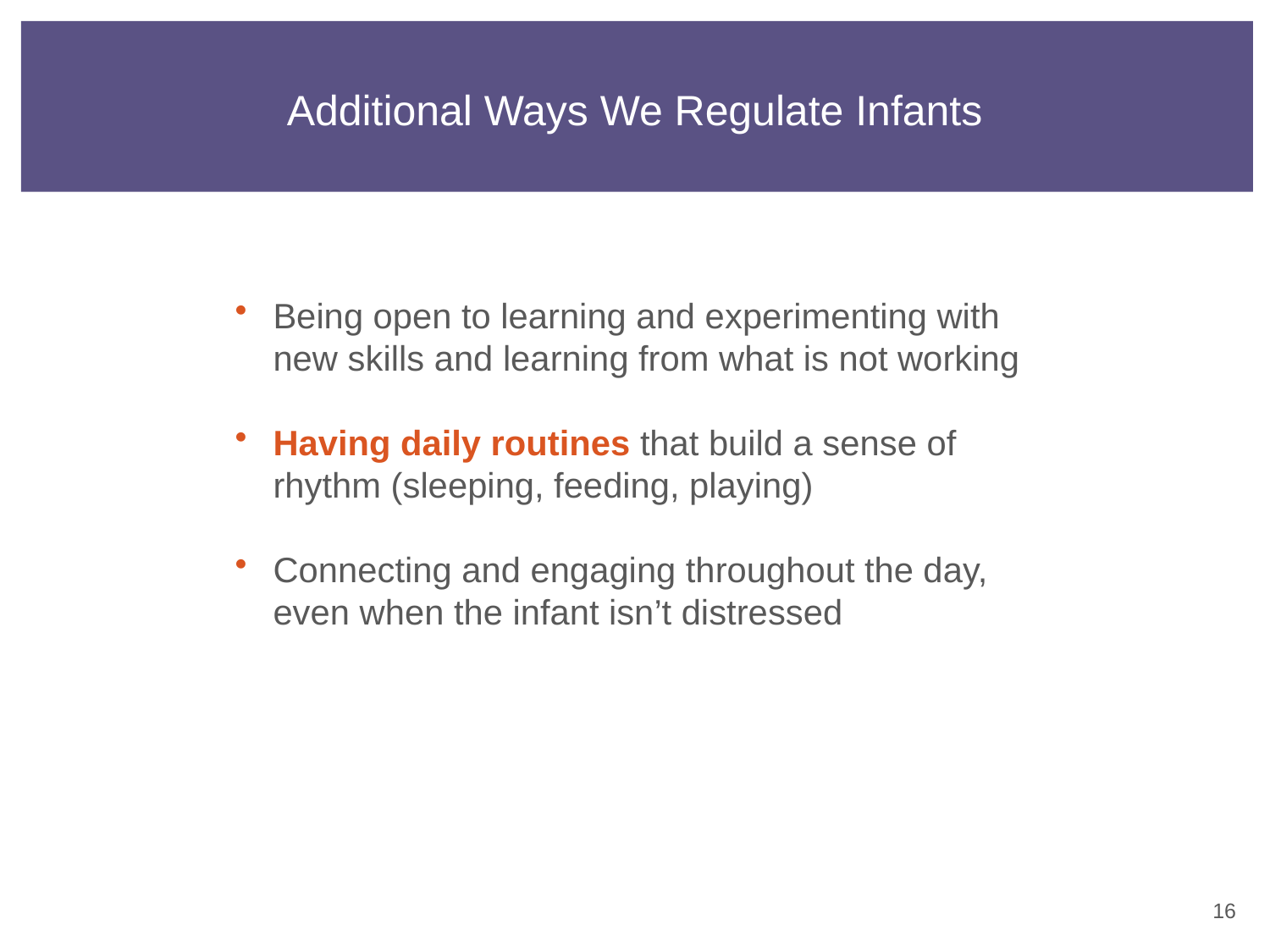

# Additional Ways We Regulate Infants
Being open to learning and experimenting with new skills and learning from what is not working
Having daily routines that build a sense of rhythm (sleeping, feeding, playing)
Connecting and engaging throughout the day, even when the infant isn’t distressed

16